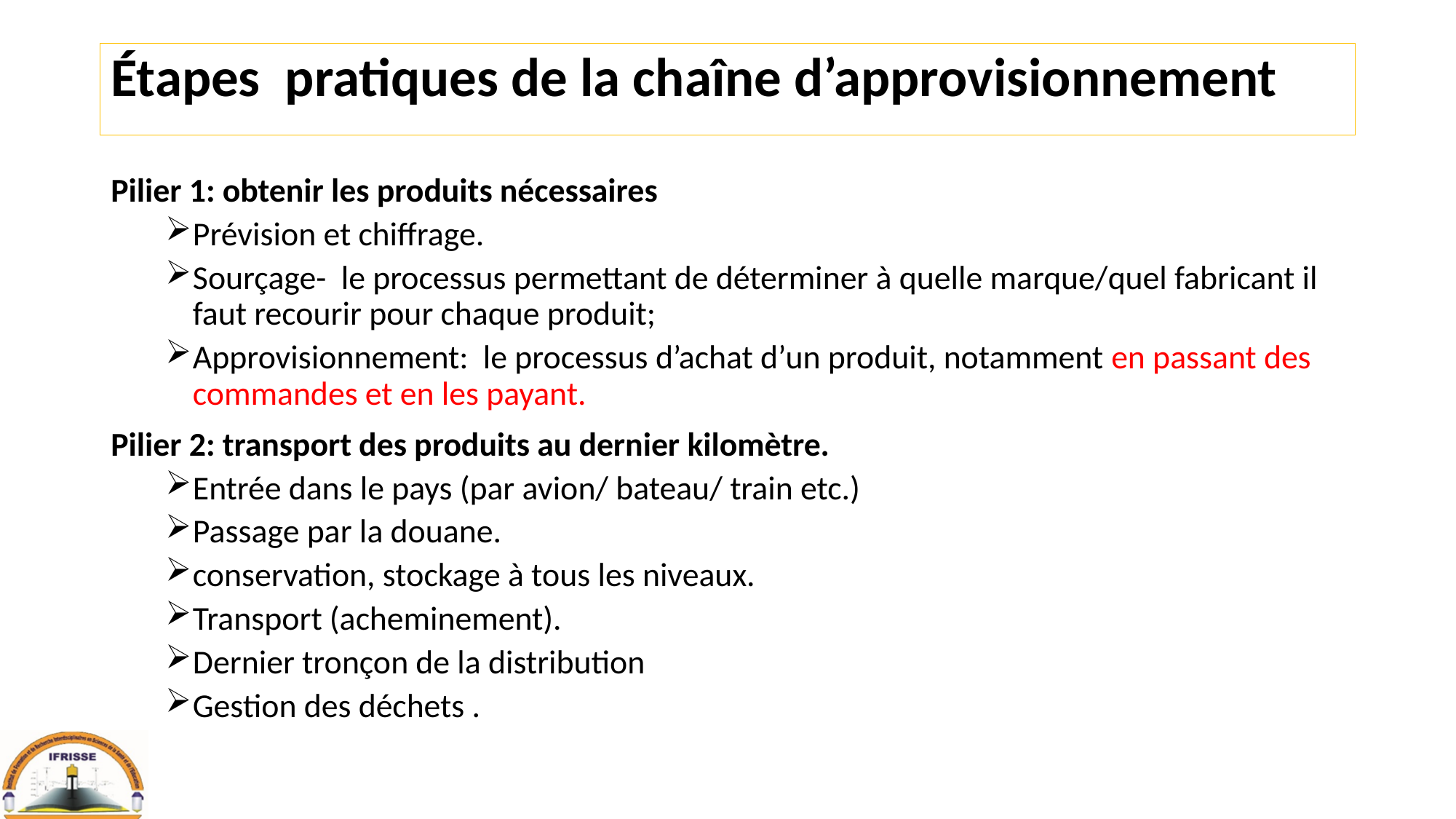

# Étapes  pratiques de la chaîne d’approvisionnement
Pilier 1: obtenir les produits nécessaires
Prévision et chiffrage.
Sourçage-  le processus permettant de déterminer à quelle marque/quel fabricant il faut recourir pour chaque produit;
Approvisionnement:  le processus d’achat d’un produit, notamment en passant des commandes et en les payant.
Pilier 2: transport des produits au dernier kilomètre.
Entrée dans le pays (par avion/ bateau/ train etc.)
Passage par la douane.
conservation, stockage à tous les niveaux.
Transport (acheminement).
Dernier tronçon de la distribution
Gestion des déchets .